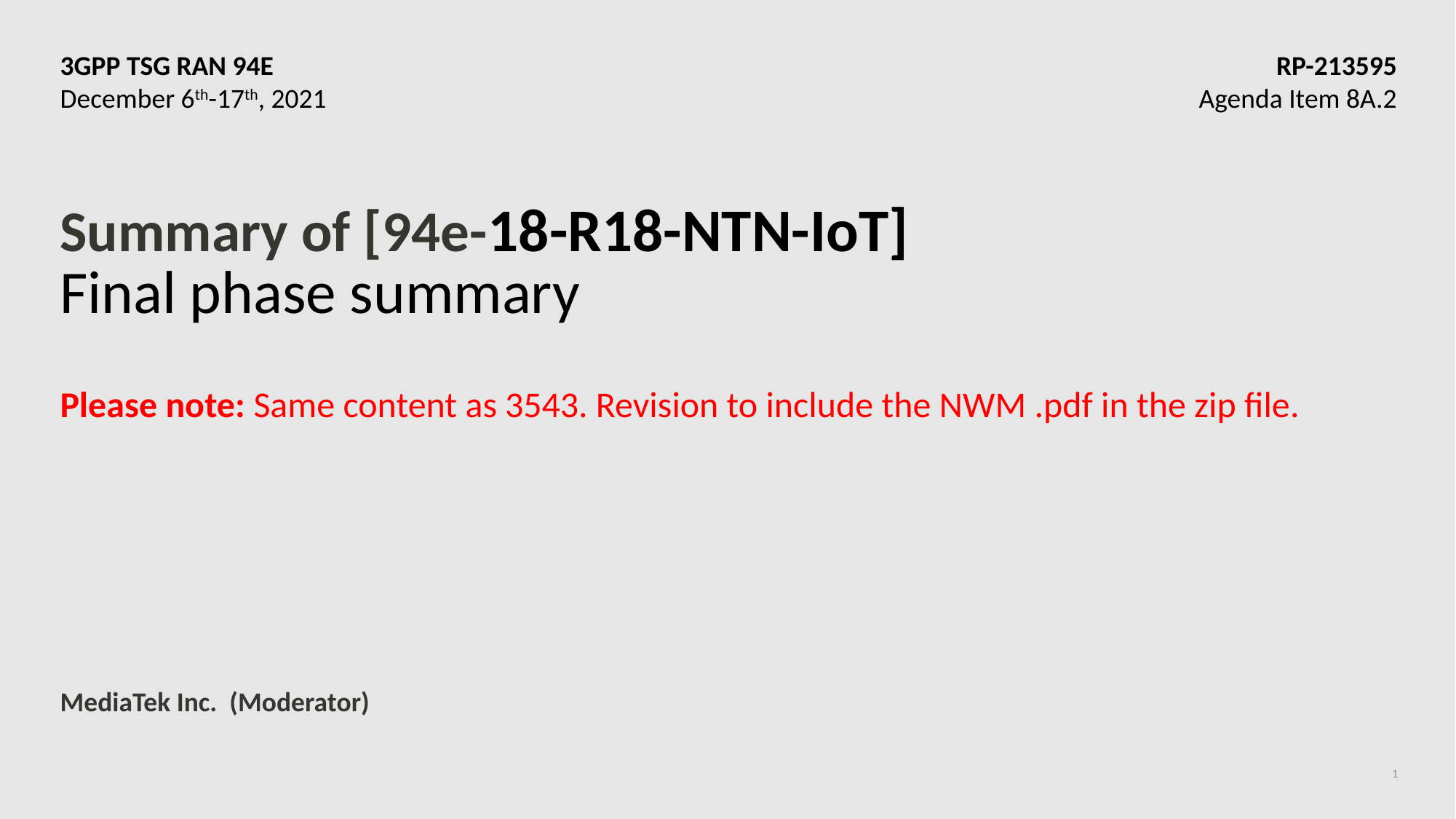

3GPP TSG RAN 94E	RP-213595
December 6th-17th, 2021	Agenda Item 8A.2
# Summary of [94e-18-R18-NTN-IoT] Final phase summary Please note: Same content as 3543. Revision to include the NWM .pdf in the zip file.

MediaTek Inc.  (Moderator)
1